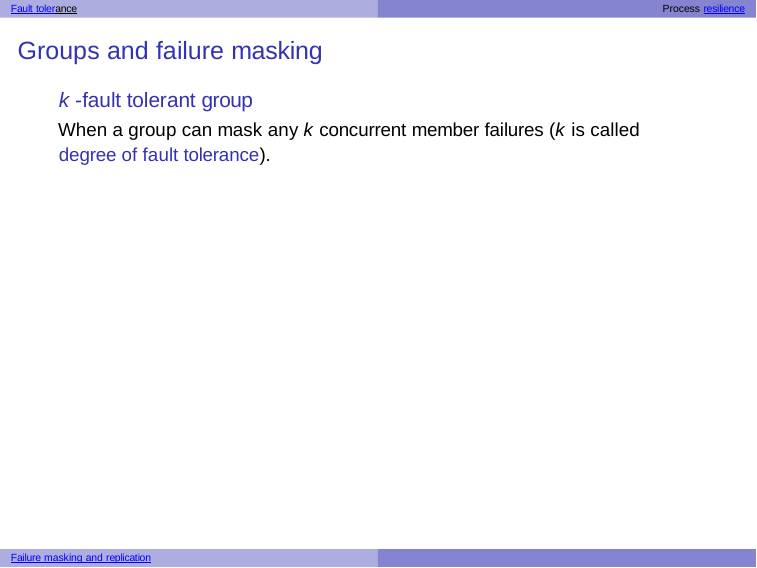

Fault tolerance	Process resilience
# Groups and failure masking
k -fault tolerant group
When a group can mask any k concurrent member failures (k is called degree of fault tolerance).

Failure masking and replication